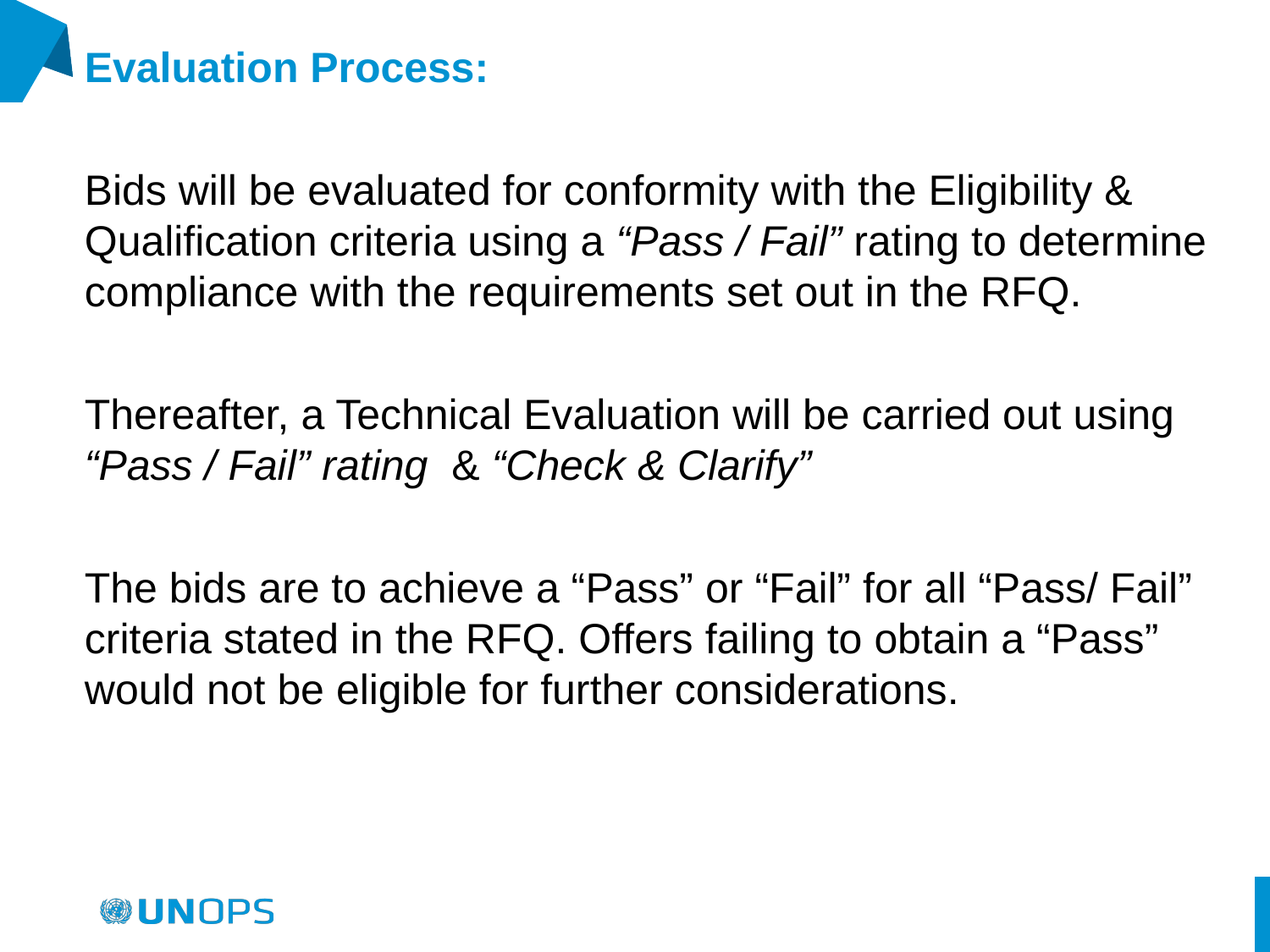

Evaluation Process:

Bids will be evaluated for conformity with the Eligibility & Qualification criteria using a “Pass / Fail” rating to determine compliance with the requirements set out in the RFQ.

Thereafter, a Technical Evaluation will be carried out using “Pass / Fail” rating  & “Check & Clarify”

The bids are to achieve a “Pass” or “Fail” for all “Pass/ Fail” criteria stated in the RFQ. Offers failing to obtain a “Pass” would not be eligible for further considerations.